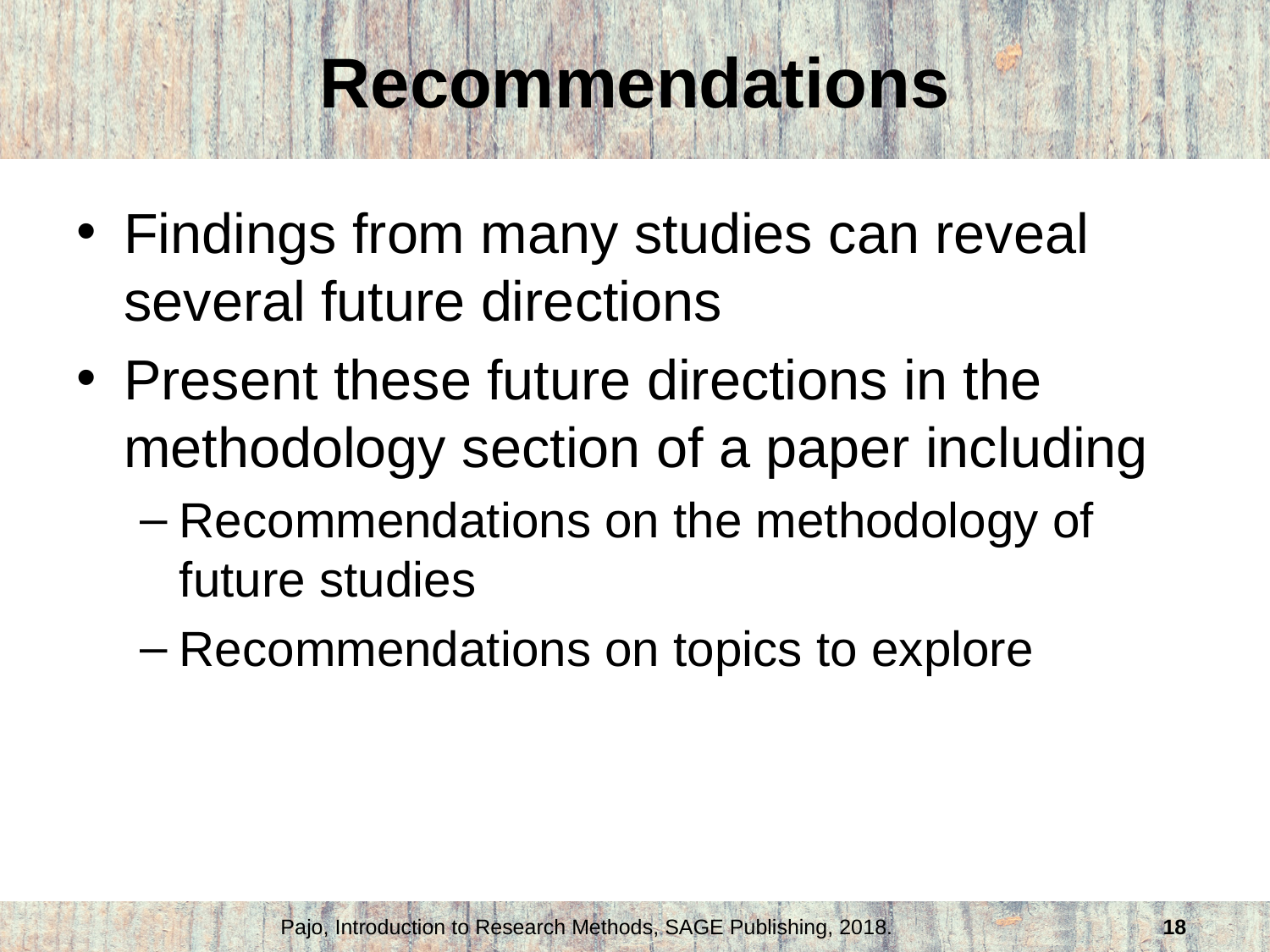

# Recommendations
Findings from many studies can reveal several future directions
Present these future directions in the methodology section of a paper including
Recommendations on the methodology of future studies
Recommendations on topics to explore
Pajo, Introduction to Research Methods, SAGE Publishing, 2018.
18